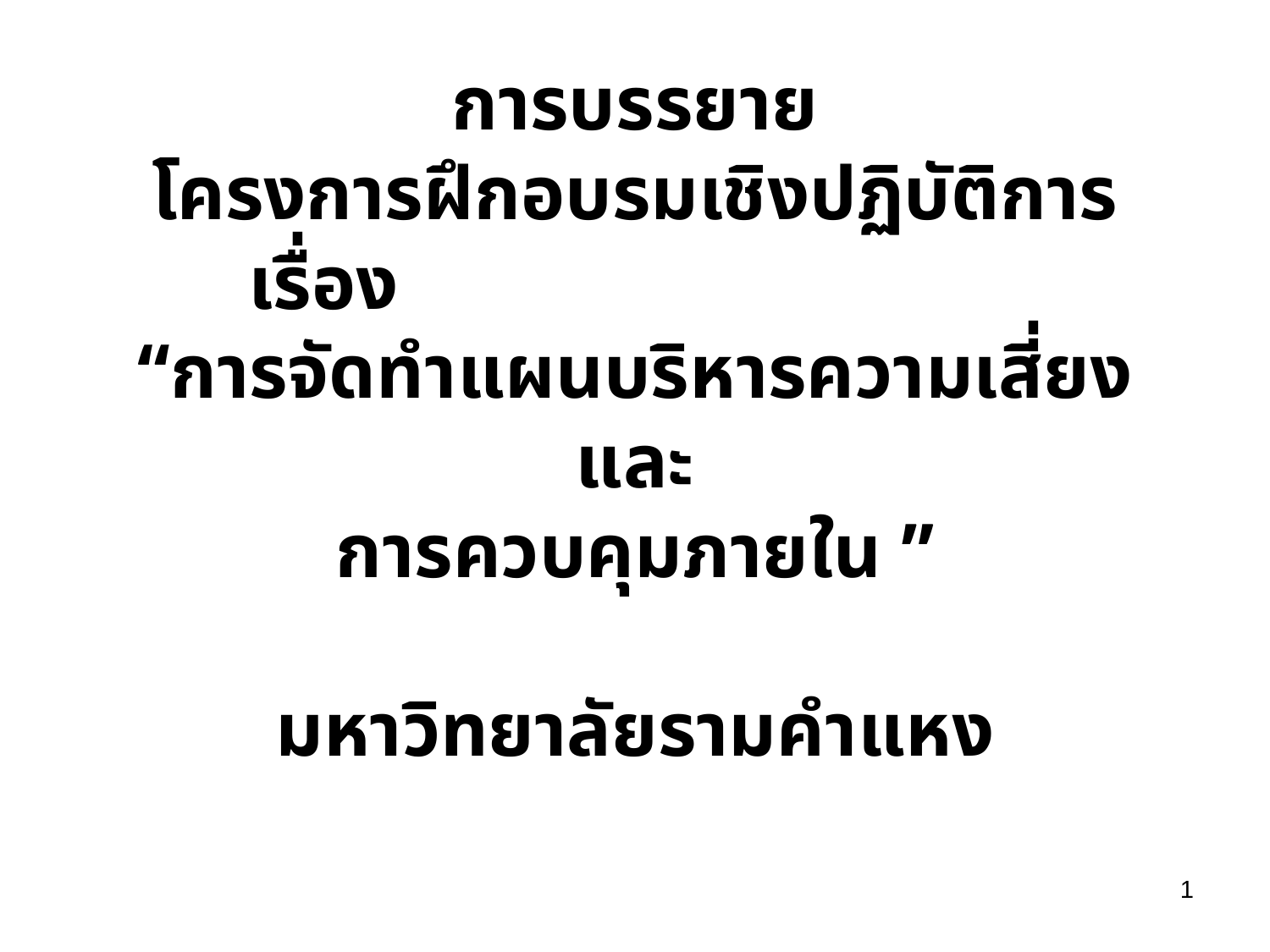

# การบรรยาย โครงการฝึกอบรมเชิงปฏิบัติการ เรื่อง “การจัดทำแผนบริหารความเสี่ยงและ การควบคุมภายใน ” มหาวิทยาลัยรามคำแหง
1